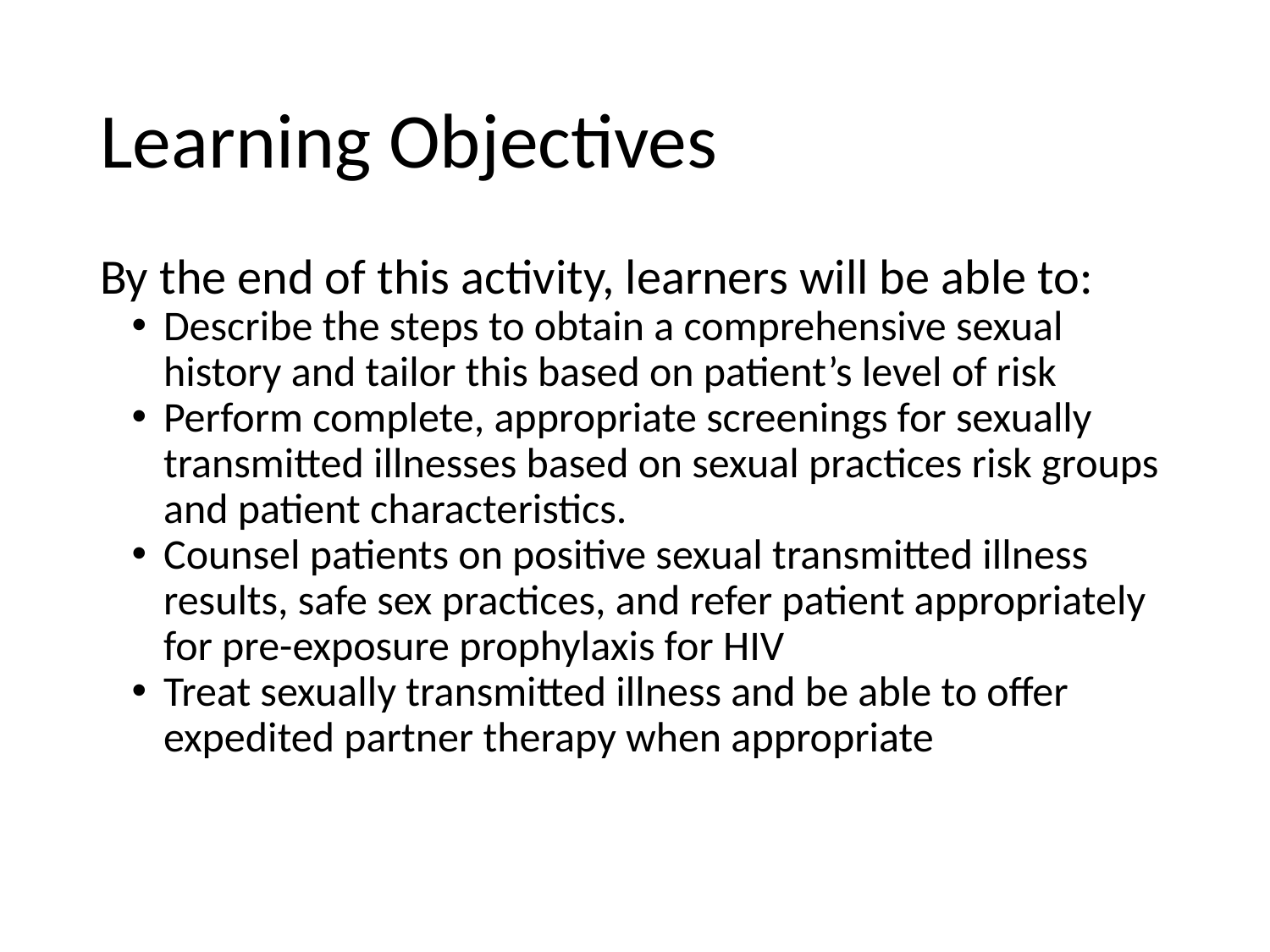

# Learning Objectives
By the end of this activity, learners will be able to:
Describe the steps to obtain a comprehensive sexual history and tailor this based on patient’s level of risk
Perform complete, appropriate screenings for sexually transmitted illnesses based on sexual practices risk groups and patient characteristics.
Counsel patients on positive sexual transmitted illness results, safe sex practices, and refer patient appropriately for pre-exposure prophylaxis for HIV
Treat sexually transmitted illness and be able to offer expedited partner therapy when appropriate